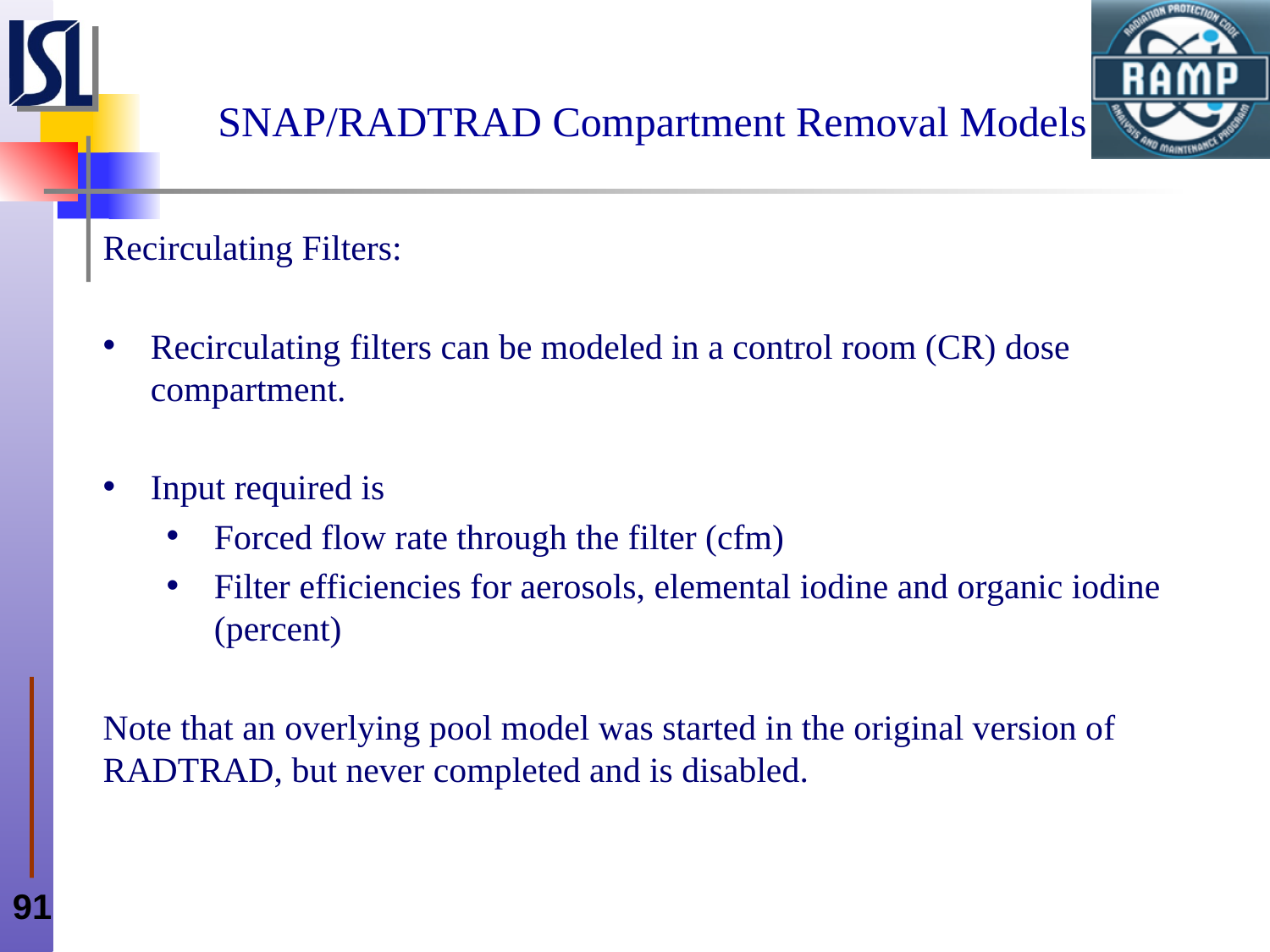

# SNAP/RADTRAD Compartment Removal Models
Recirculating Filters:

Recirculating filters can be modeled in a control room (CR) dose compartment.

Input required is
Forced flow rate through the filter (cfm)
Filter efficiencies for aerosols, elemental iodine and organic iodine (percent)

Note that an overlying pool model was started in the original version of RADTRAD, but never completed and is disabled.